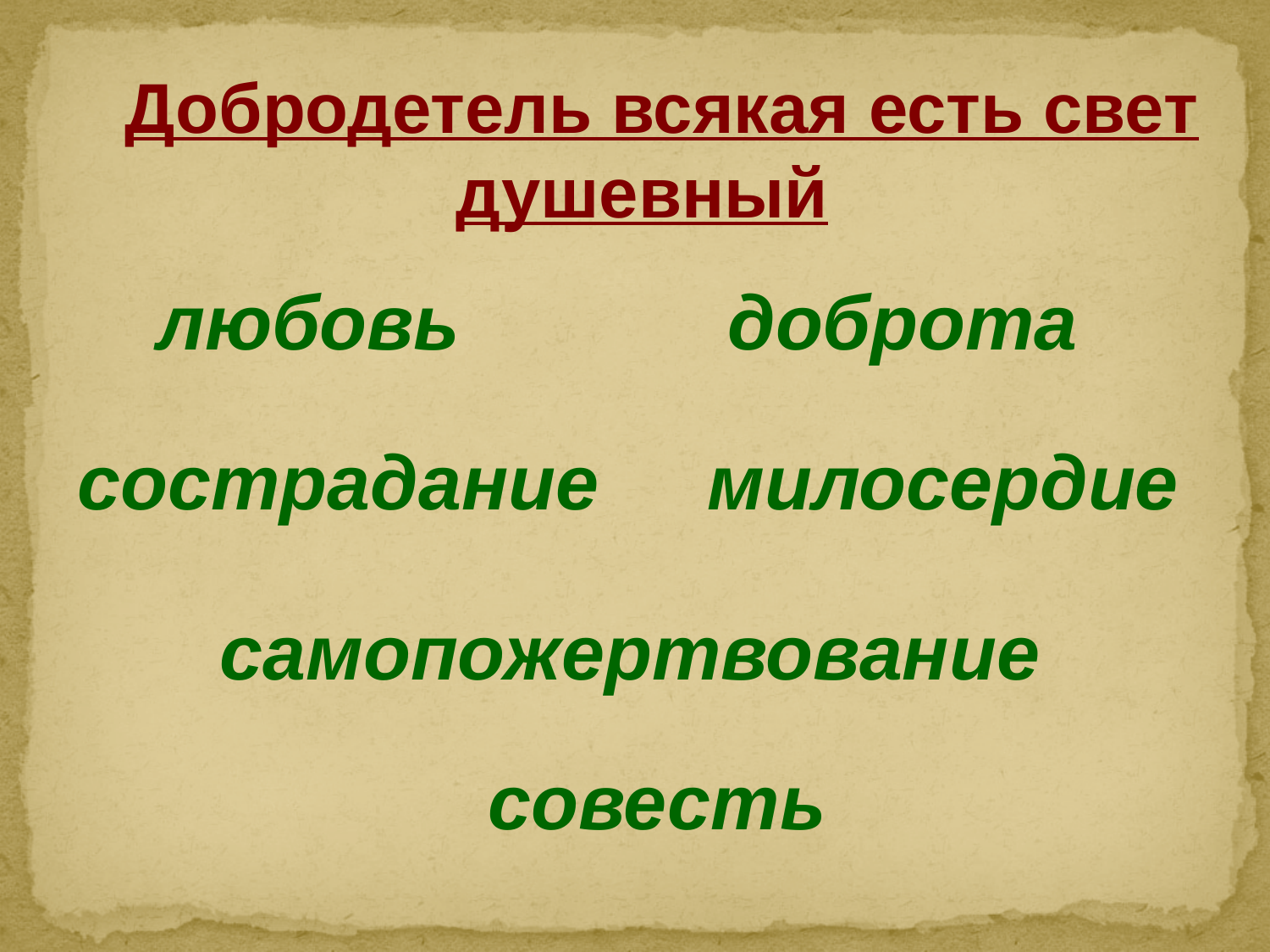

Добродетель всякая есть свет душевный

любовь
доброта
сострадание
милосердие
самопожертвование

совесть